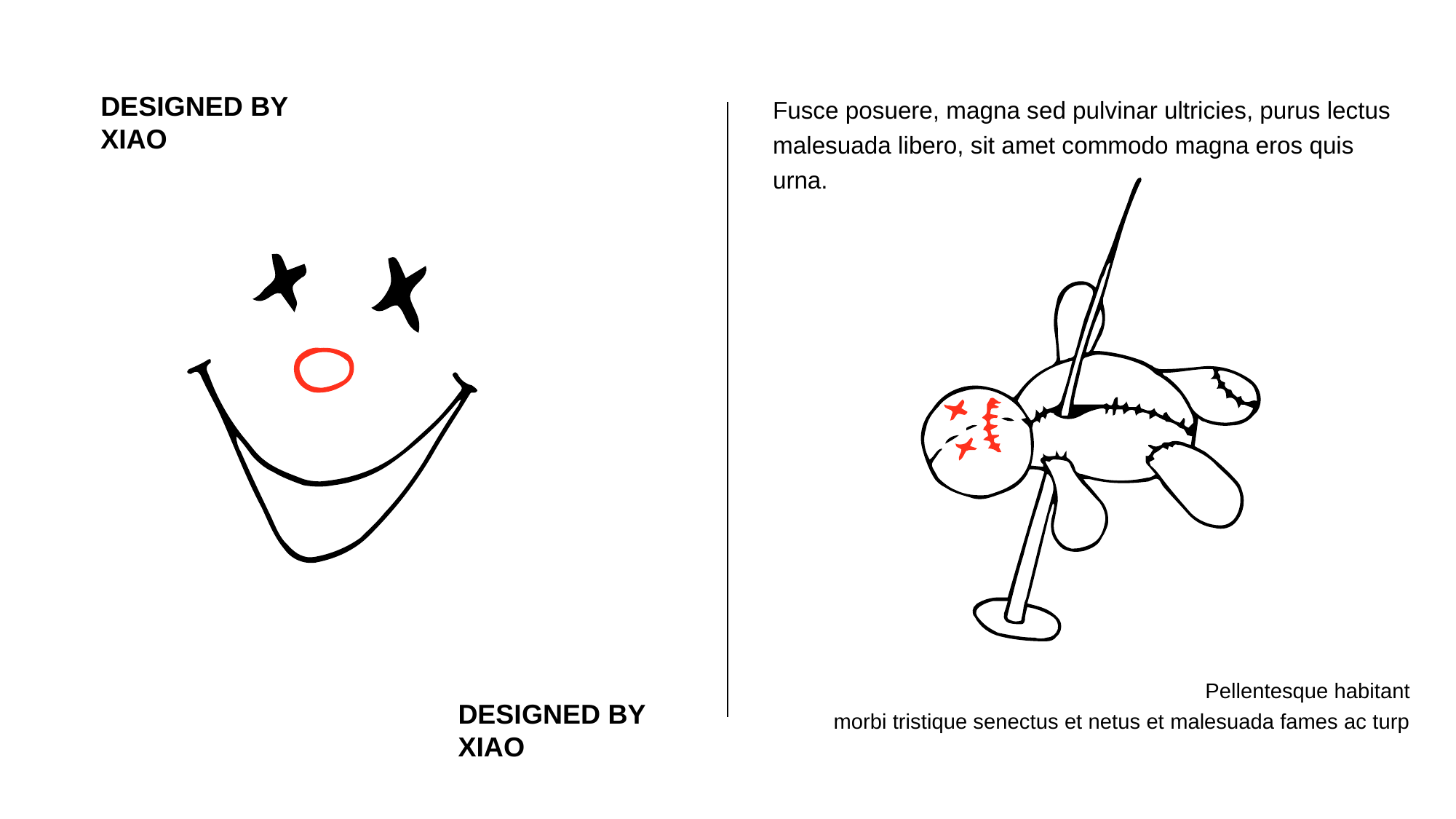

DESIGNED BY XIAO
Fusce posuere, magna sed pulvinar ultricies, purus lectus malesuada libero, sit amet commodo magna eros quis urna.

Pellentesque habitant
morbi tristique senectus et netus et malesuada fames ac turp
DESIGNED BY XIAO